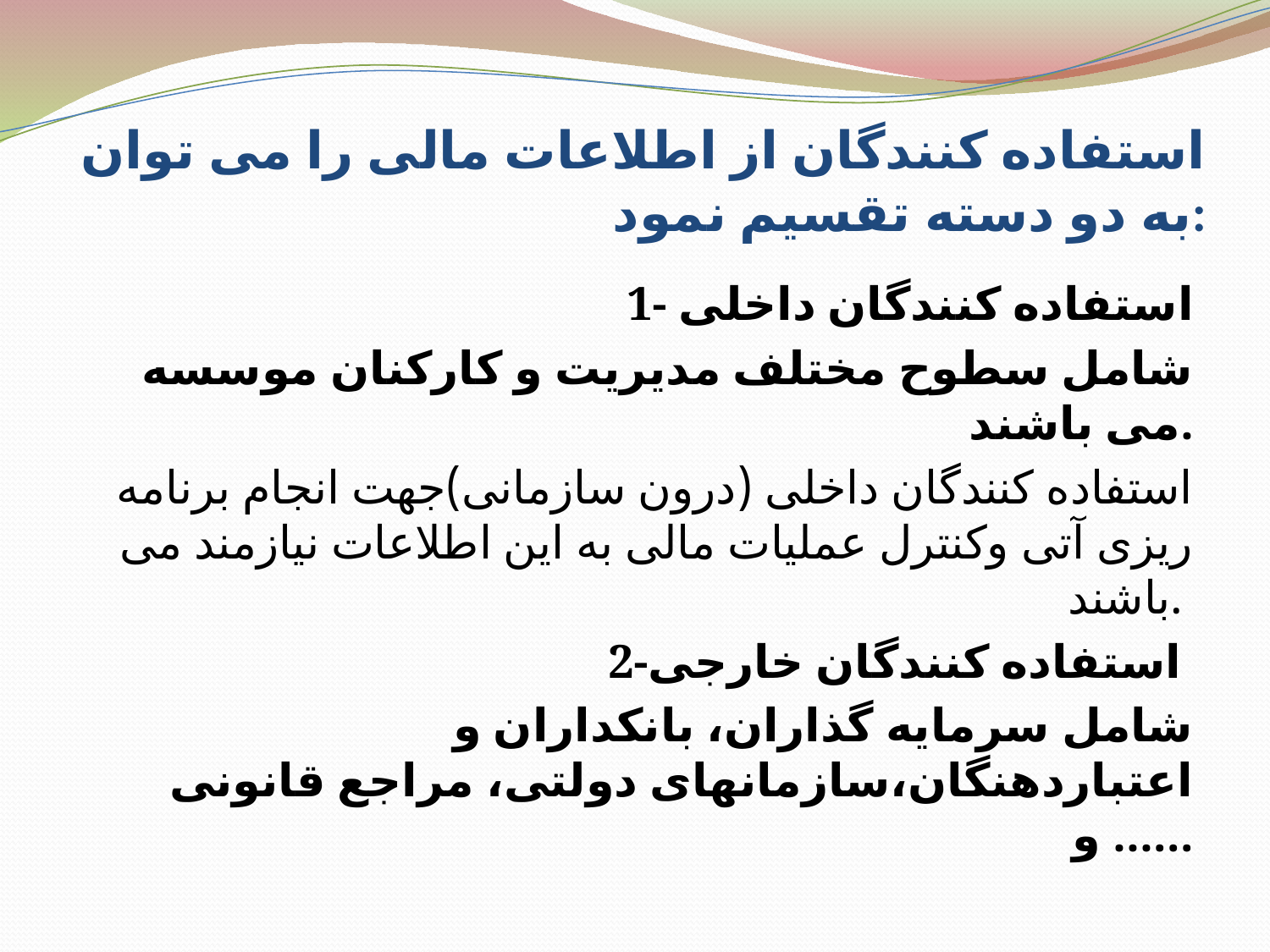

# استفاده کنندگان از اطلاعات مالی را می توان به دو دسته تقسیم نمود:
1- استفاده کنندگان داخلی
شامل سطوح مختلف مدیریت و کارکنان موسسه می باشند.
 استفاده کنندگان داخلی (درون سازمانی)جهت انجام برنامه ریزی آتی وکنترل عملیات مالی به این اطلاعات نیازمند می باشند.
2-استفاده کنندگان خارجی
شامل سرمایه گذاران، بانکداران و اعتباردهنگان،سازمانهای دولتی، مراجع قانونی و ......